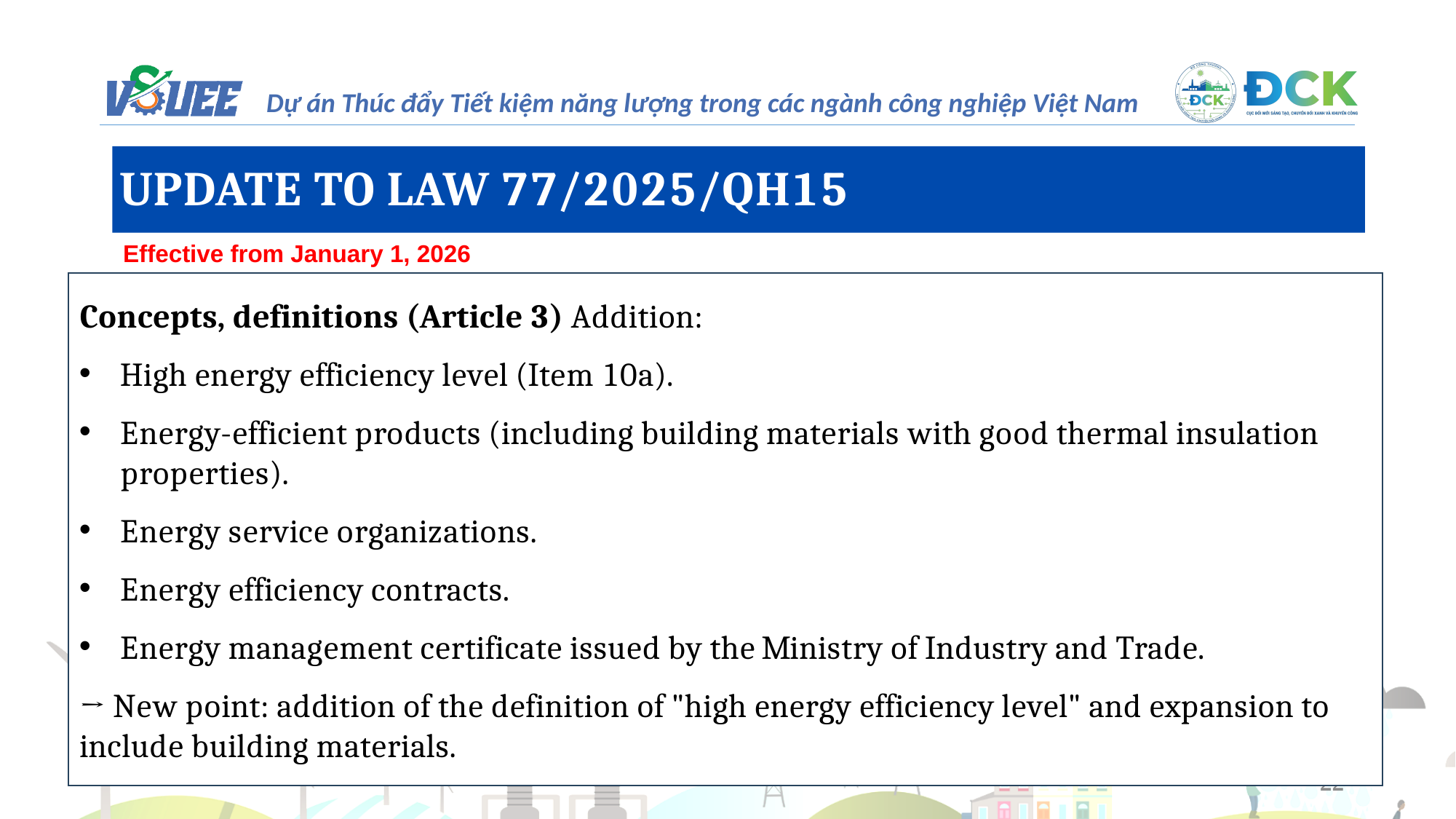

UPDATE TO LAW 77/2025/QH15
Effective from January 1, 2026
Concepts, definitions (Article 3) Addition:
High energy efficiency level (Item 10a).
Energy-efficient products (including building materials with good thermal insulation properties).
Energy service organizations.
Energy efficiency contracts.
Energy management certificate issued by the Ministry of Industry and Trade.
→ New point: addition of the definition of "high energy efficiency level" and expansion to include building materials.
22